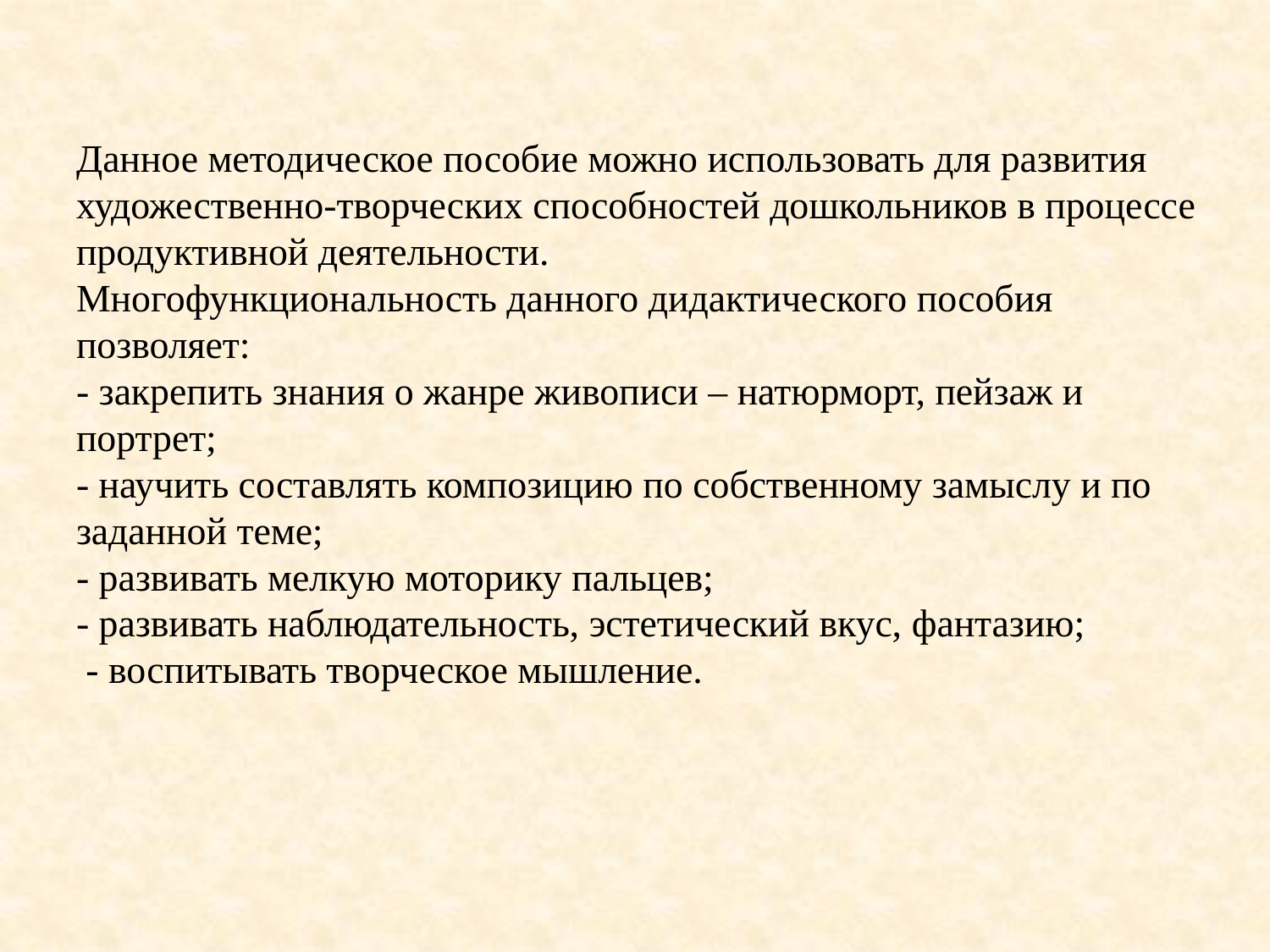

# Данное методическое пособие можно использовать для развития художественно-творческих способностей дошкольников в процессе продуктивной деятельности. Многофункциональность данного дидактического пособия позволяет: - закрепить знания о жанре живописи – натюрморт, пейзаж и портрет; - научить составлять композицию по собственному замыслу и по заданной теме; - развивать мелкую моторику пальцев; - развивать наблюдательность, эстетический вкус, фантазию; - воспитывать творческое мышление.